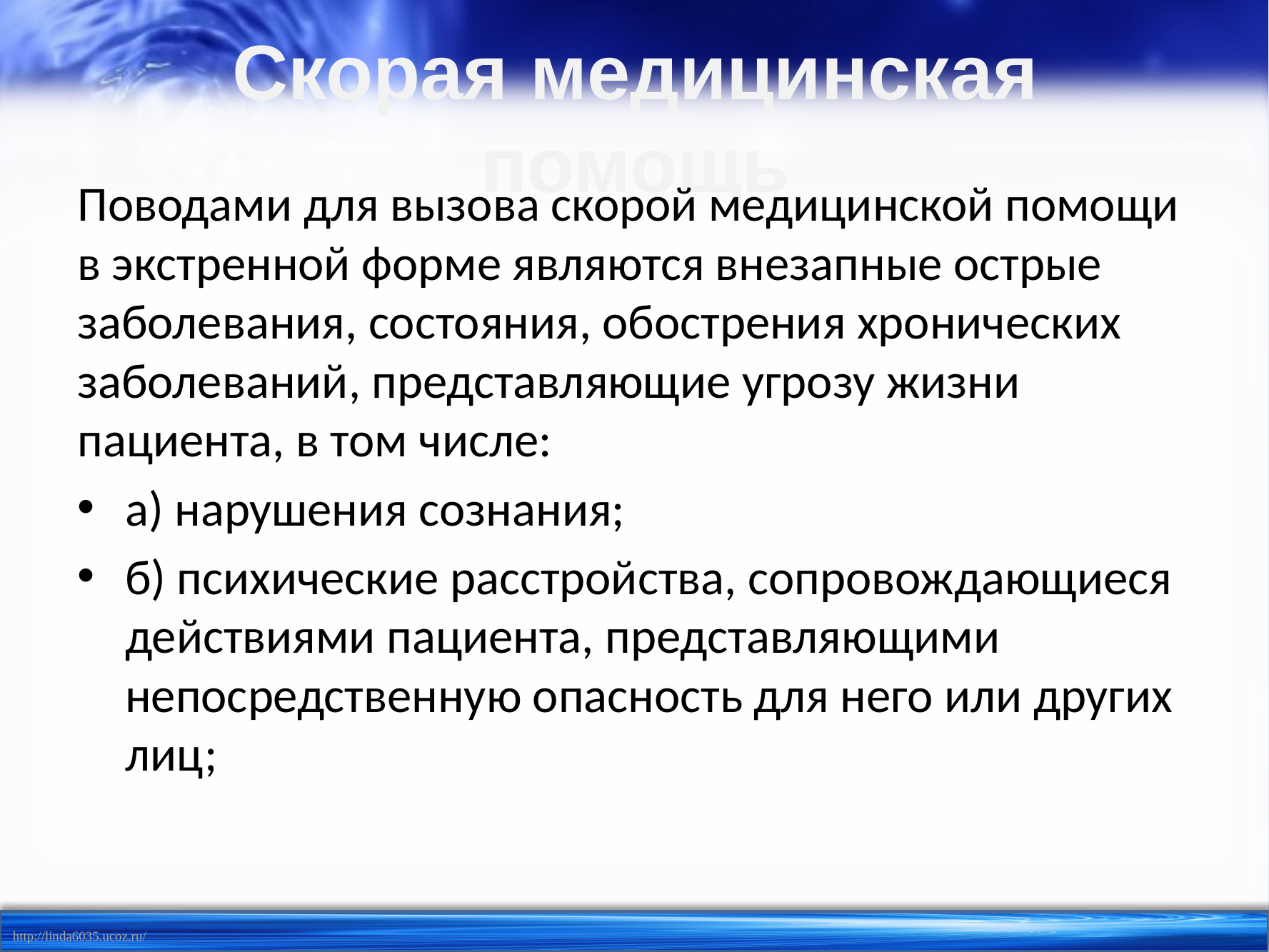

# Скорая медицинская помощь
Поводами для вызова скорой медицинской помощи в экстренной форме являются внезапные острые заболевания, состояния, обострения хронических заболеваний, представляющие угрозу жизни пациента, в том числе:
а) нарушения сознания;
б) психические расстройства, сопровождающиеся действиями пациента, представляющими непосредственную опасность для него или других лиц;